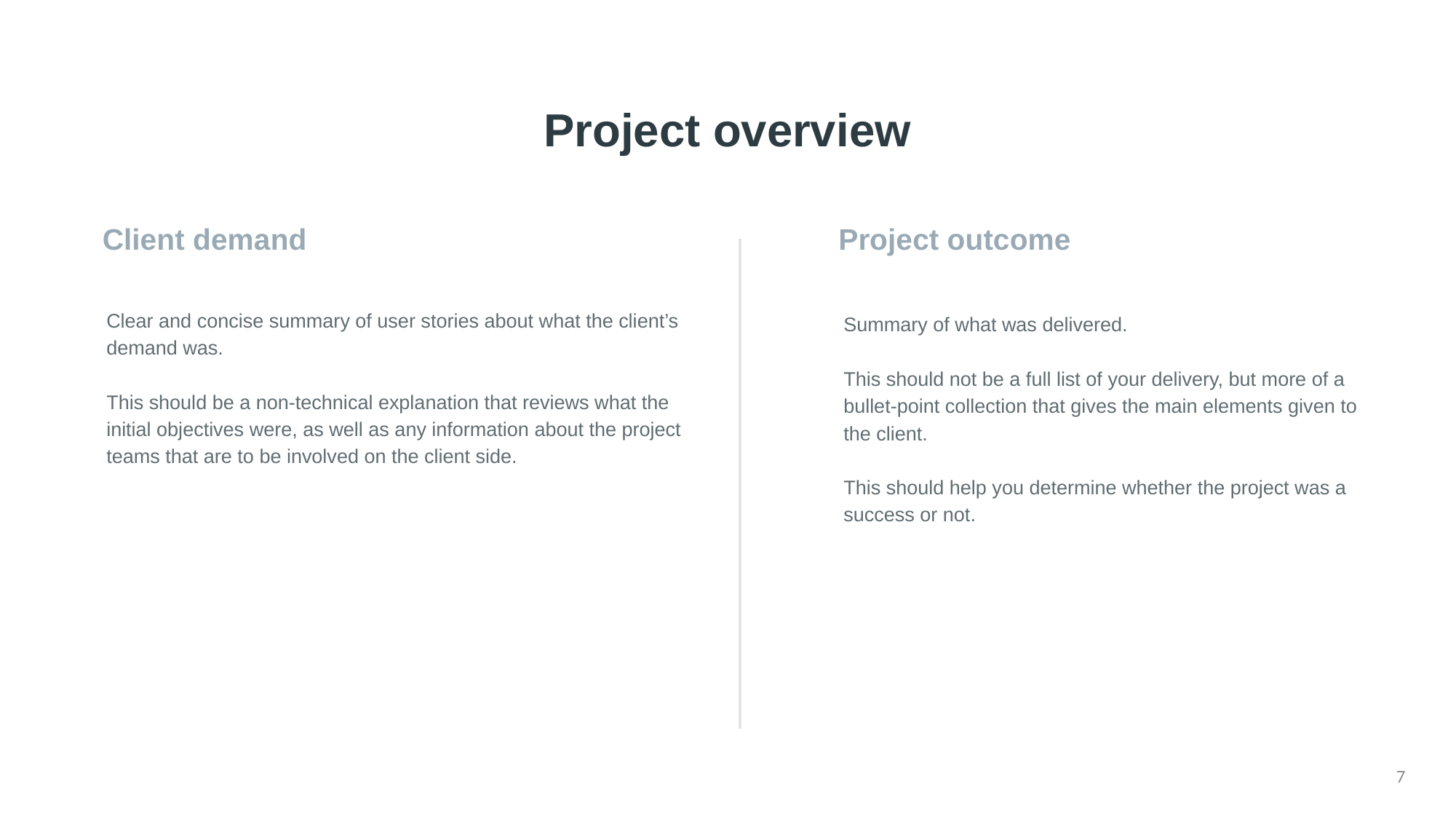

# Project overview
Client demand
Project outcome
Clear and concise summary of user stories about what the client’s demand was.

This should be a non-technical explanation that reviews what the initial objectives were, as well as any information about the project teams that are to be involved on the client side.

Summary of what was delivered.

This should not be a full list of your delivery, but more of a bullet-point collection that gives the main elements given to the client.

This should help you determine whether the project was a success or not.
7